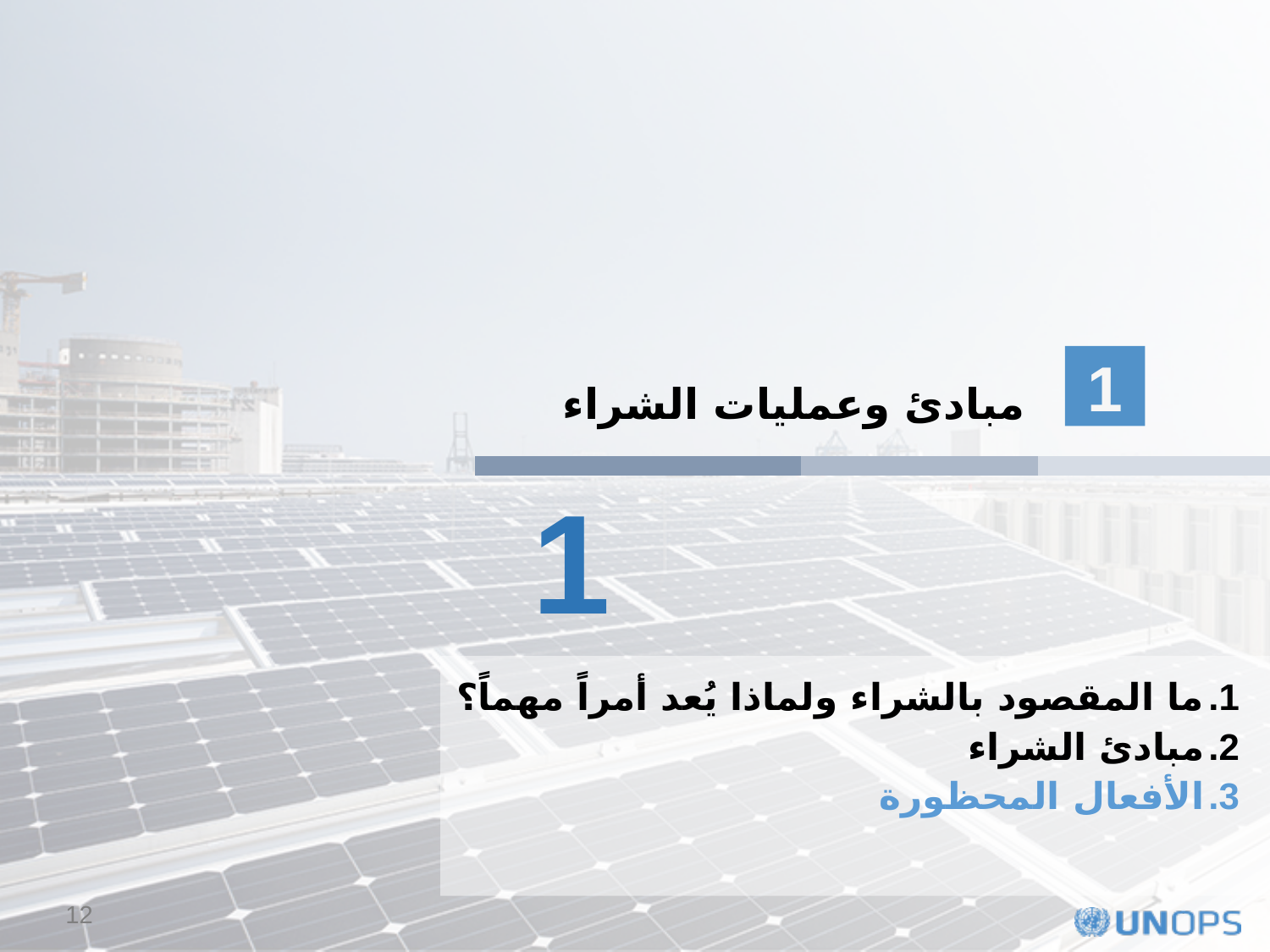

1
مبادئ وعمليات الشراء
1
ما المقصود بالشراء ولماذا يُعد أمراً مهماً؟
مبادئ الشراء
الأفعال المحظورة